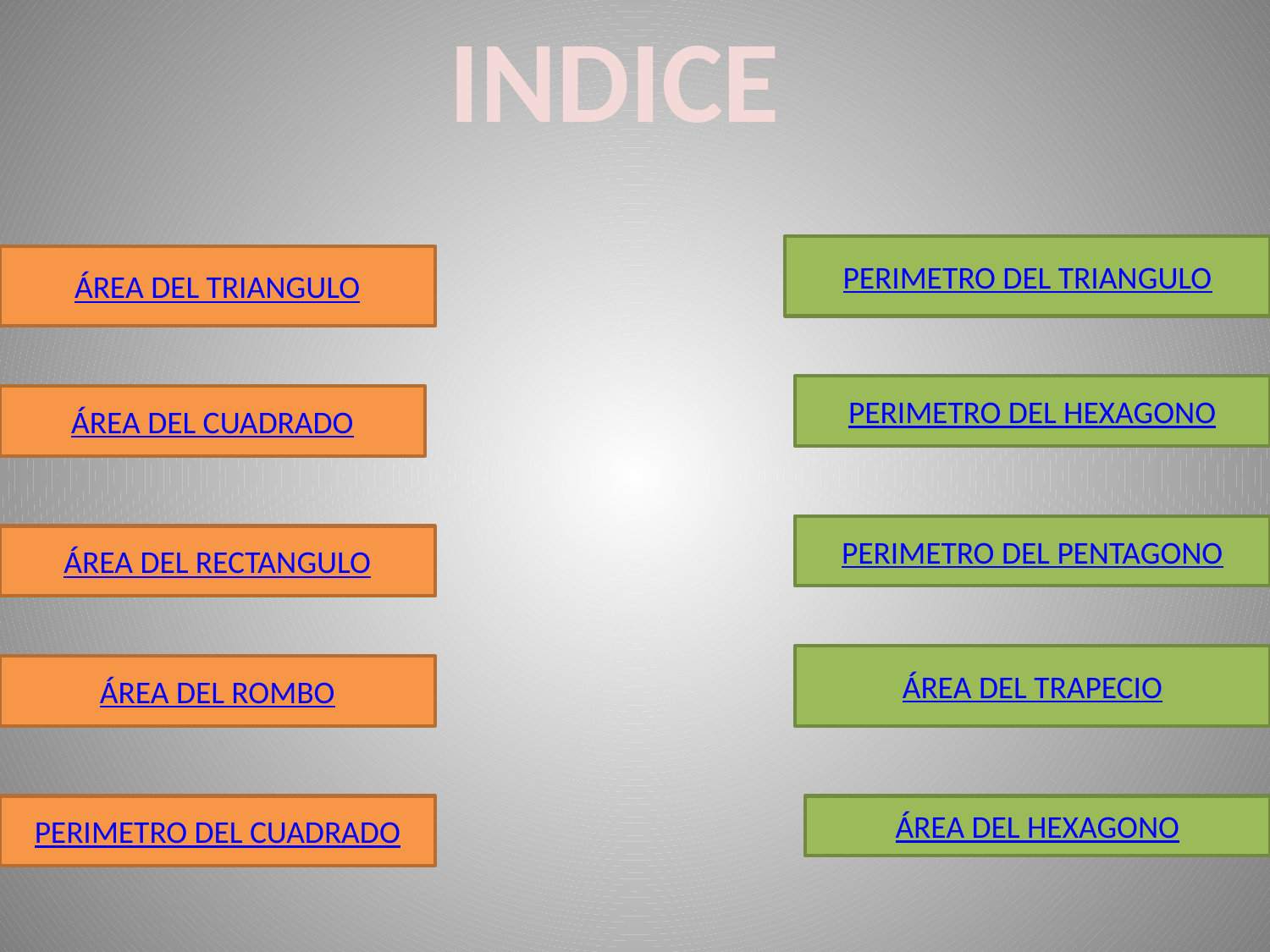

INDICE
PERIMETRO DEL TRIANGULO
ÁREA DEL TRIANGULO
PERIMETRO DEL HEXAGONO
ÁREA DEL CUADRADO
PERIMETRO DEL PENTAGONO
ÁREA DEL RECTANGULO
ÁREA DEL TRAPECIO
ÁREA DEL ROMBO
PERIMETRO DEL CUADRADO
ÁREA DEL HEXAGONO